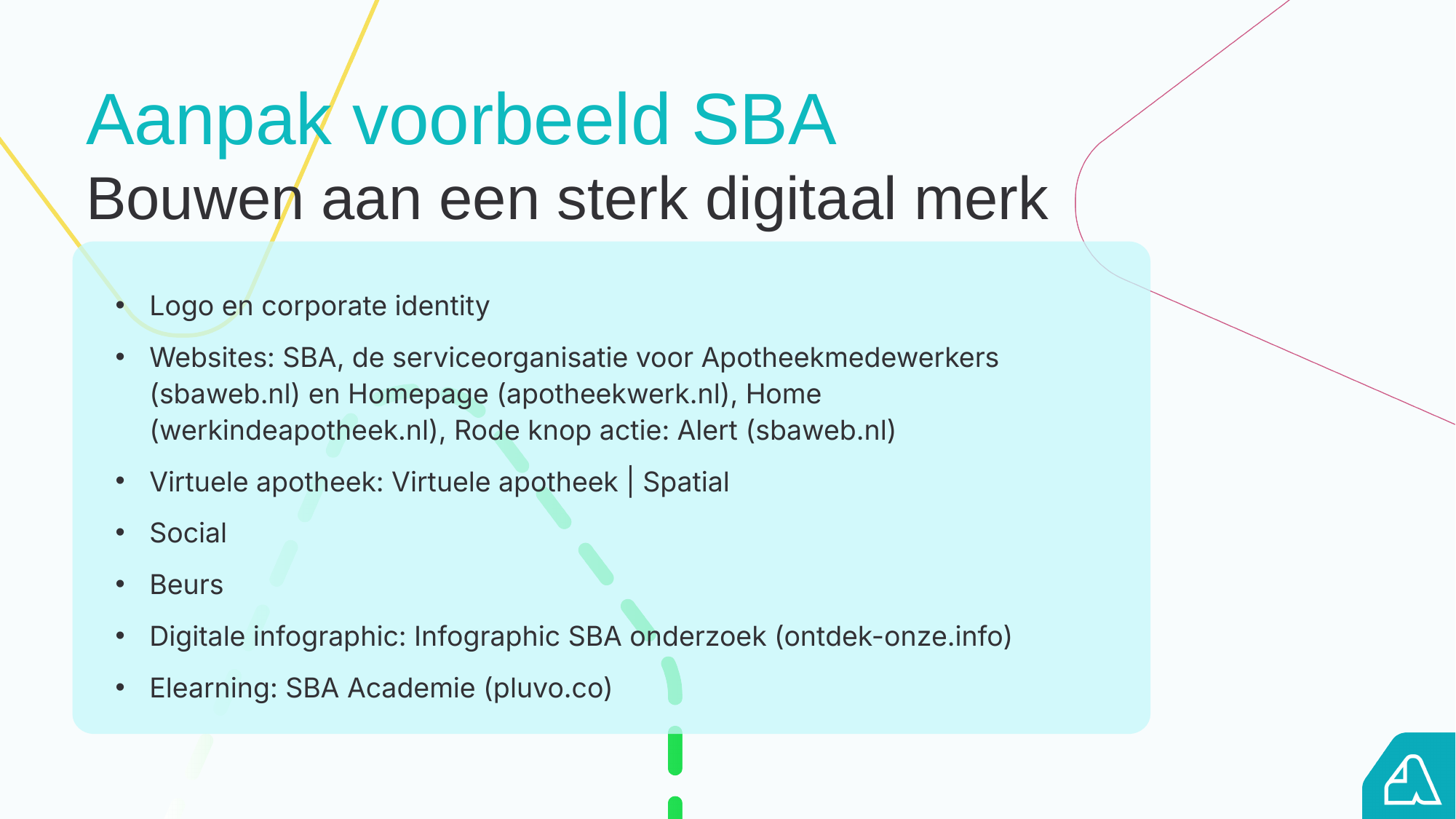

# Aanpak voorbeeld SBA Bouwen aan een sterk digitaal merk

Logo en corporate identity
Websites: SBA, de serviceorganisatie voor Apotheekmedewerkers (sbaweb.nl) en Homepage (apotheekwerk.nl), Home
(werkindeapotheek.nl), Rode knop actie: Alert (sbaweb.nl)
Virtuele apotheek: Virtuele apotheek | Spatial
Social
Beurs
Digitale infographic: Infographic SBA onderzoek (ontdek-onze.info)
Elearning: SBA Academie (pluvo.co)